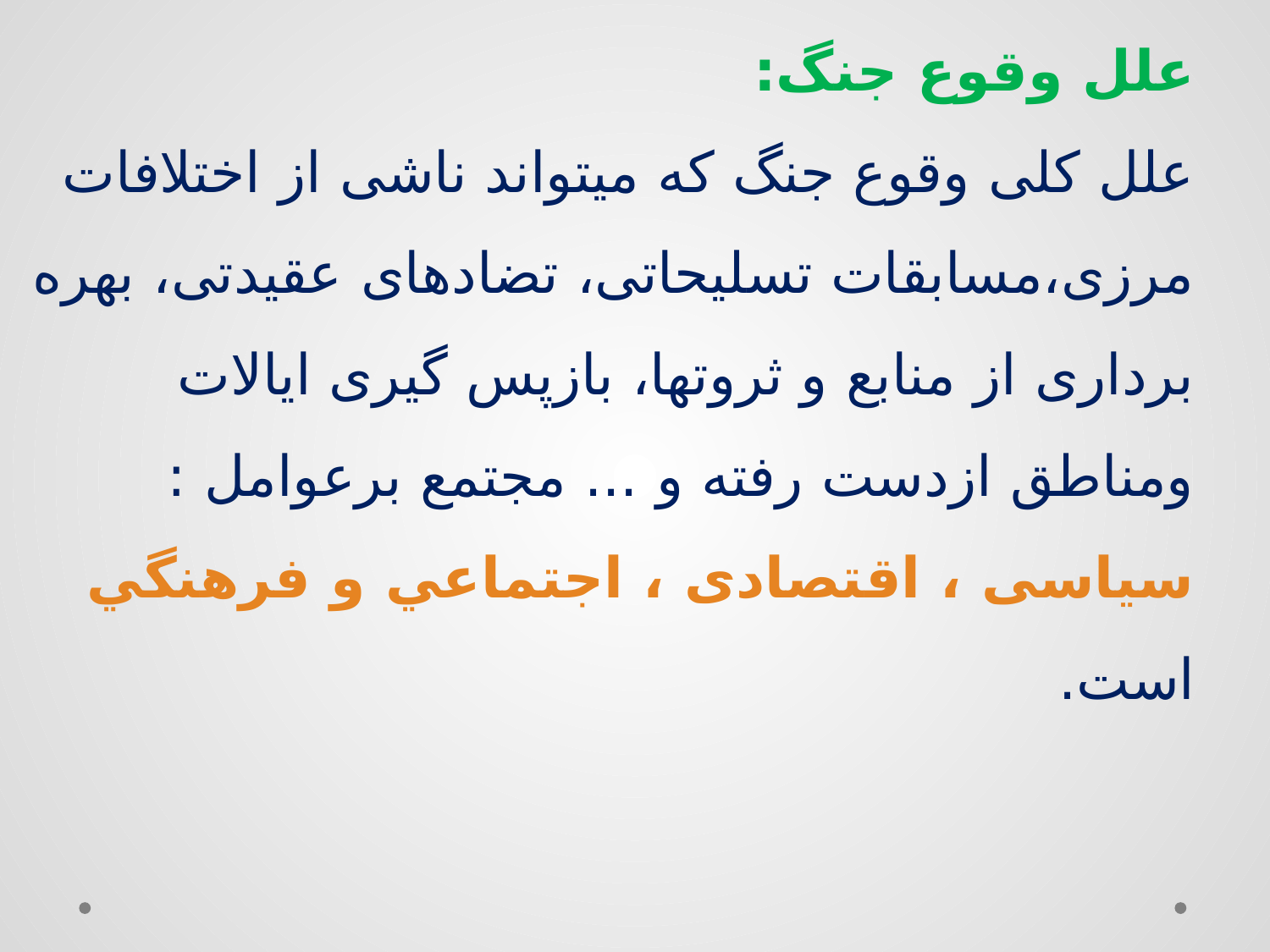

# علل وقوع جنگ: علل کلی وقوع جنگ که میتواند ناشی از اختلافات مرزی،مسابقات تسلیحاتی، تضادهای عقیدتی، بهره برداری از منابع و ثروتها، بازپس گیری ایالات ومناطق ازدست رفته و ... مجتمع برعوامل : سیاسی ، اقتصادی ، اجتماعي و فرهنگي است.